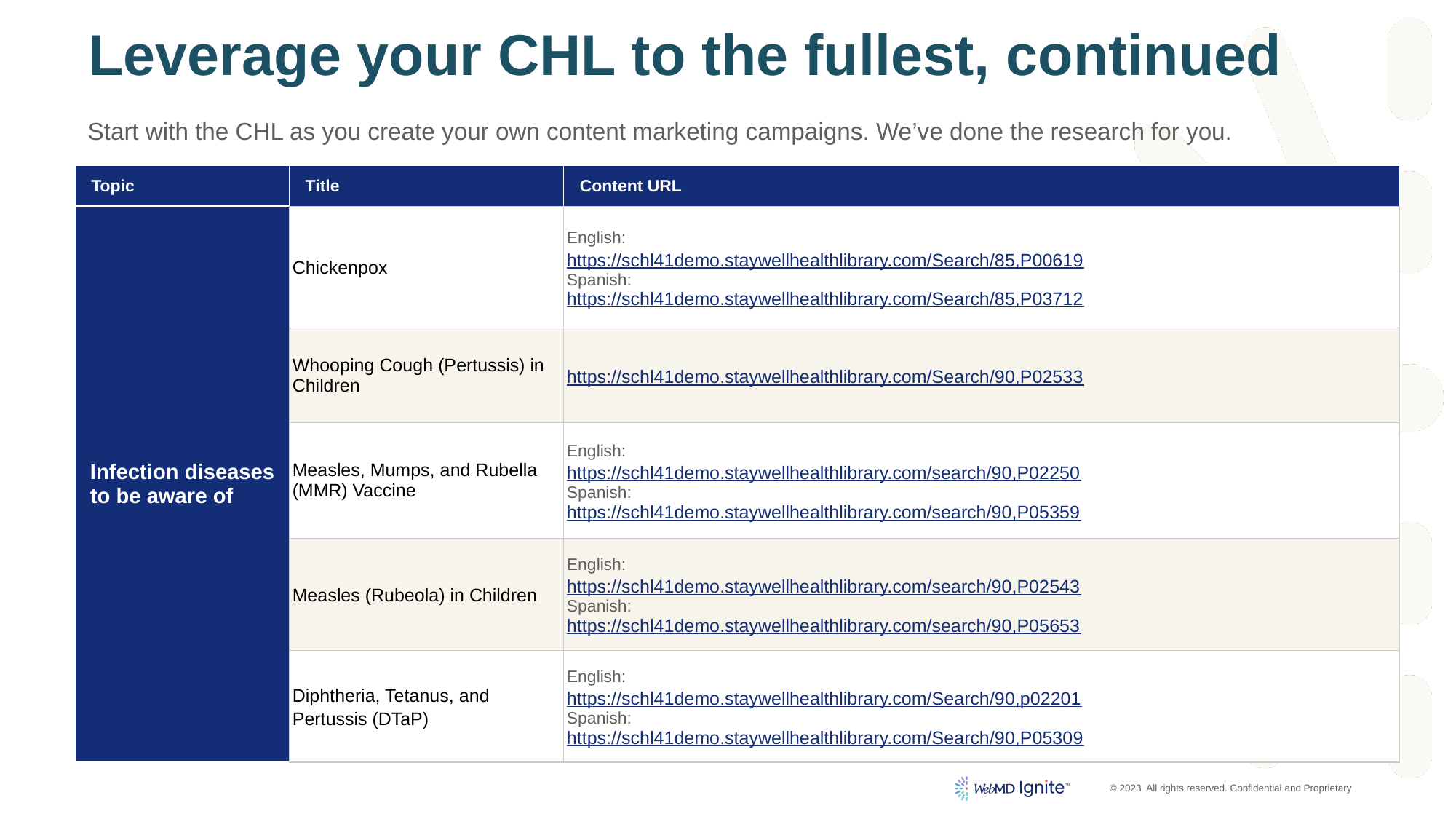

# Leverage your CHL to the fullest, continued
Start with the CHL as you create your own content marketing campaigns. We’ve done the research for you.
| Topic | Title | Content URL |
| --- | --- | --- |
| Infection diseases to be aware of | Chickenpox | English: https://schl41demo.staywellhealthlibrary.com/Search/85,P00619 Spanish: https://schl41demo.staywellhealthlibrary.com/Search/85,P03712 |
|  | Whooping Cough (Pertussis) in Children | https://schl41demo.staywellhealthlibrary.com/Search/90,P02533 |
|  | Measles, Mumps, and Rubella (MMR) Vaccine | English: https://schl41demo.staywellhealthlibrary.com/search/90,P02250 Spanish: https://schl41demo.staywellhealthlibrary.com/search/90,P05359 |
|  | Measles (Rubeola) in Children | English: https://schl41demo.staywellhealthlibrary.com/search/90,P02543 Spanish: https://schl41demo.staywellhealthlibrary.com/search/90,P05653 |
|  | Diphtheria, Tetanus, and Pertussis (DTaP) | English: https://schl41demo.staywellhealthlibrary.com/Search/90,p02201 Spanish: https://schl41demo.staywellhealthlibrary.com/Search/90,P05309 |